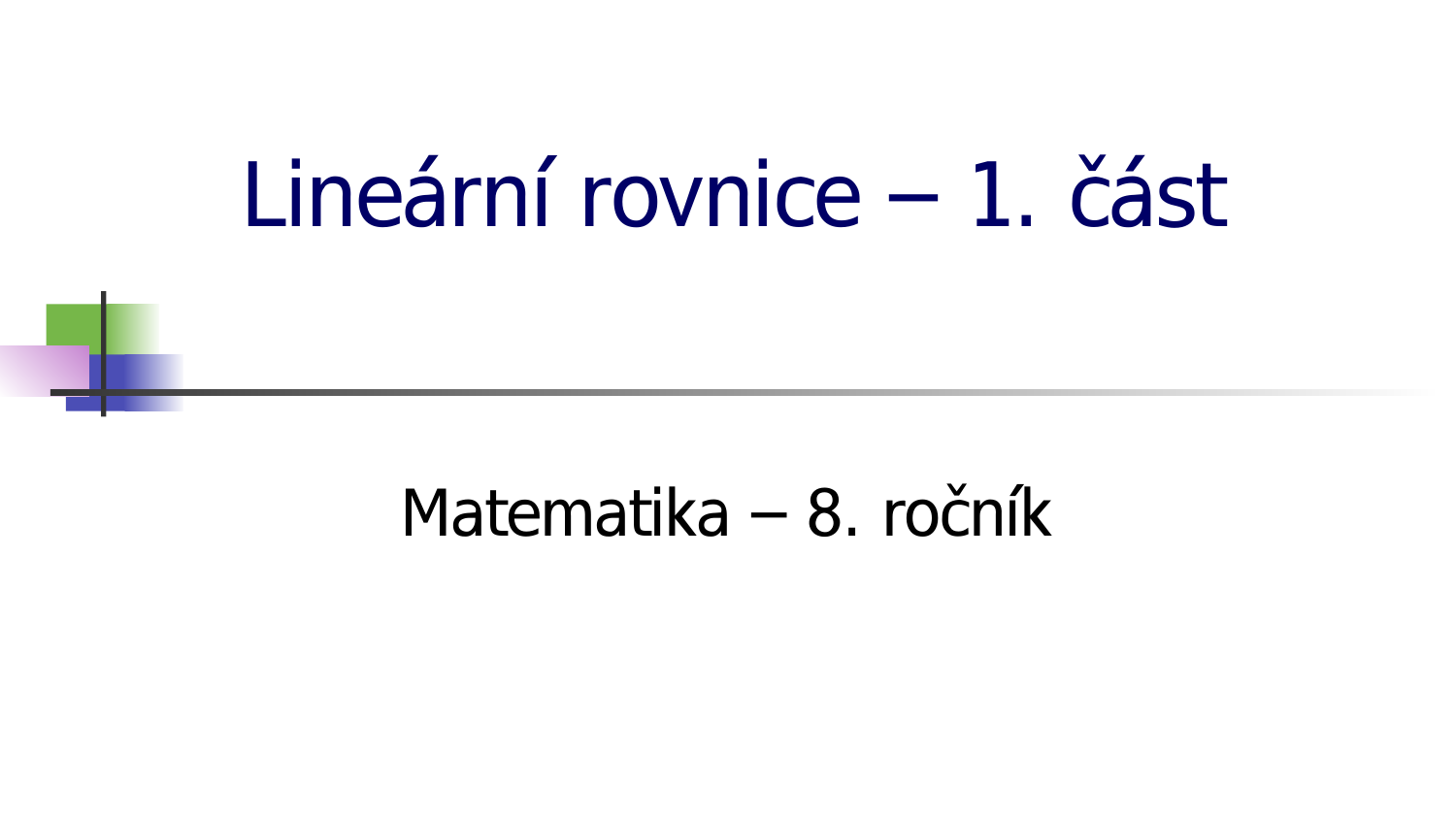

# Lineární rovnice – 1. část
Matematika – 8. ročník